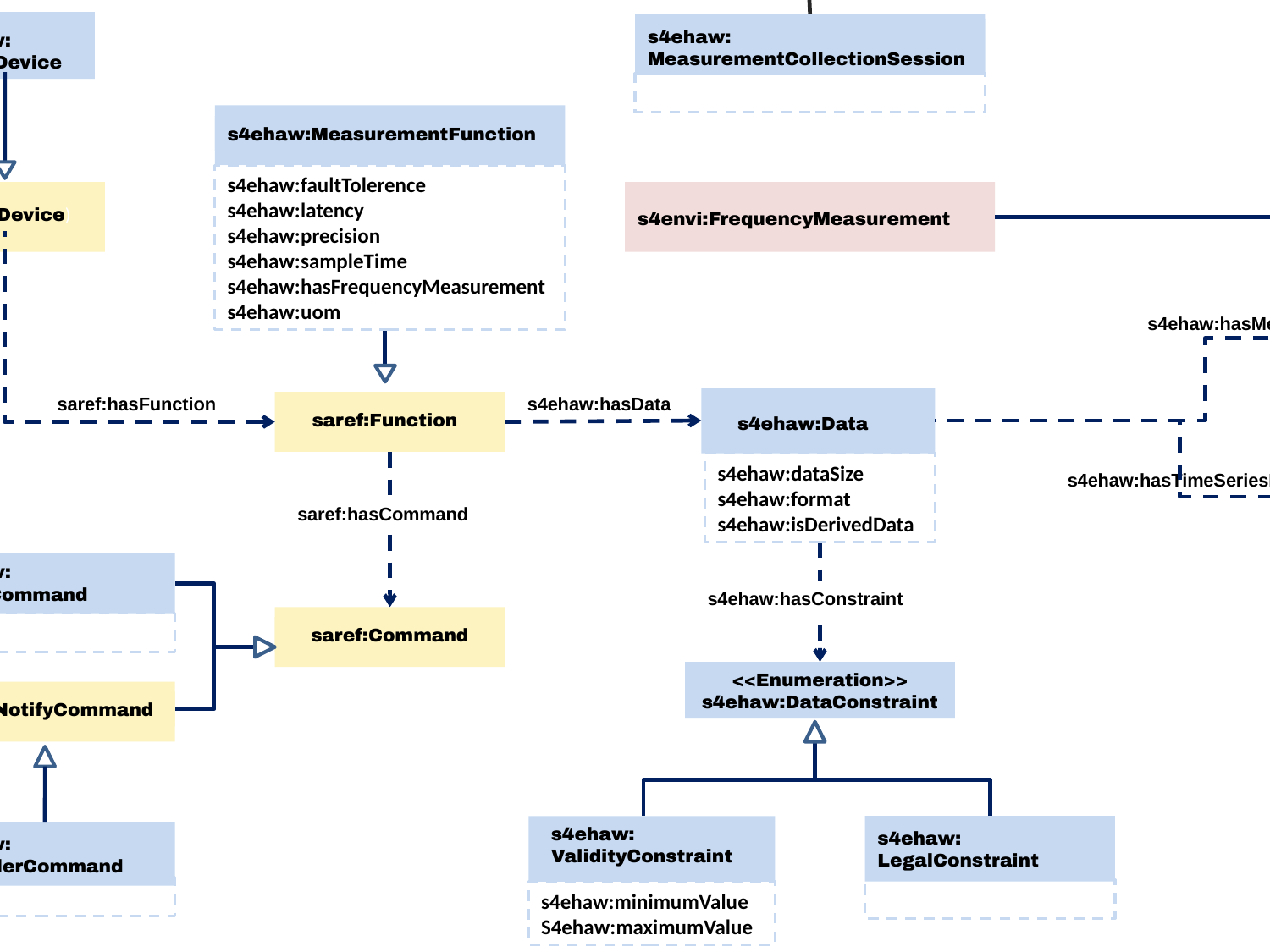

s4ehaw:HealthActor
s4ehaw:hasParticipant

s4ehaw:
HealthDevice

s4ehaw:
MeasurementCollectionSession

s4ehaw:MeasurementFunction

s4ehaw:faultTolerence
s4ehaw:latency
s4ehaw:precision
s4ehaw:sampleTime
s4ehaw:hasFrequencyMeasurement
s4ehaw:uom

s4envi:FrequencyMeasurement
saref:Device)

s4ehaw:hasMeasurement
saref:
Measurement

saref:hasFunction
s4ehaw:hasData

saref:Function
s4ehaw:Data
s4ehaw:dataSize
s4ehaw:format
s4ehaw:isDerivedData
s4ehaw:hasTimeSeriesMeasurement

s4ehaw:
TimeSeriesMeasurement
saref:hasCommand
s4ehaw:hasValues

s4ehaw:
AlarmCommand
s4ehaw:hasConstraint

saref:Command

<<Enumeration>>
s4ehaw:DataConstraint

saref:NotifyCommand

s4ehaw:
ValidityConstraint

s4ehaw:
LegalConstraint

s4ehaw:
ReminderCommand

s4ehaw:minimumValue
S4ehaw:maximumValue